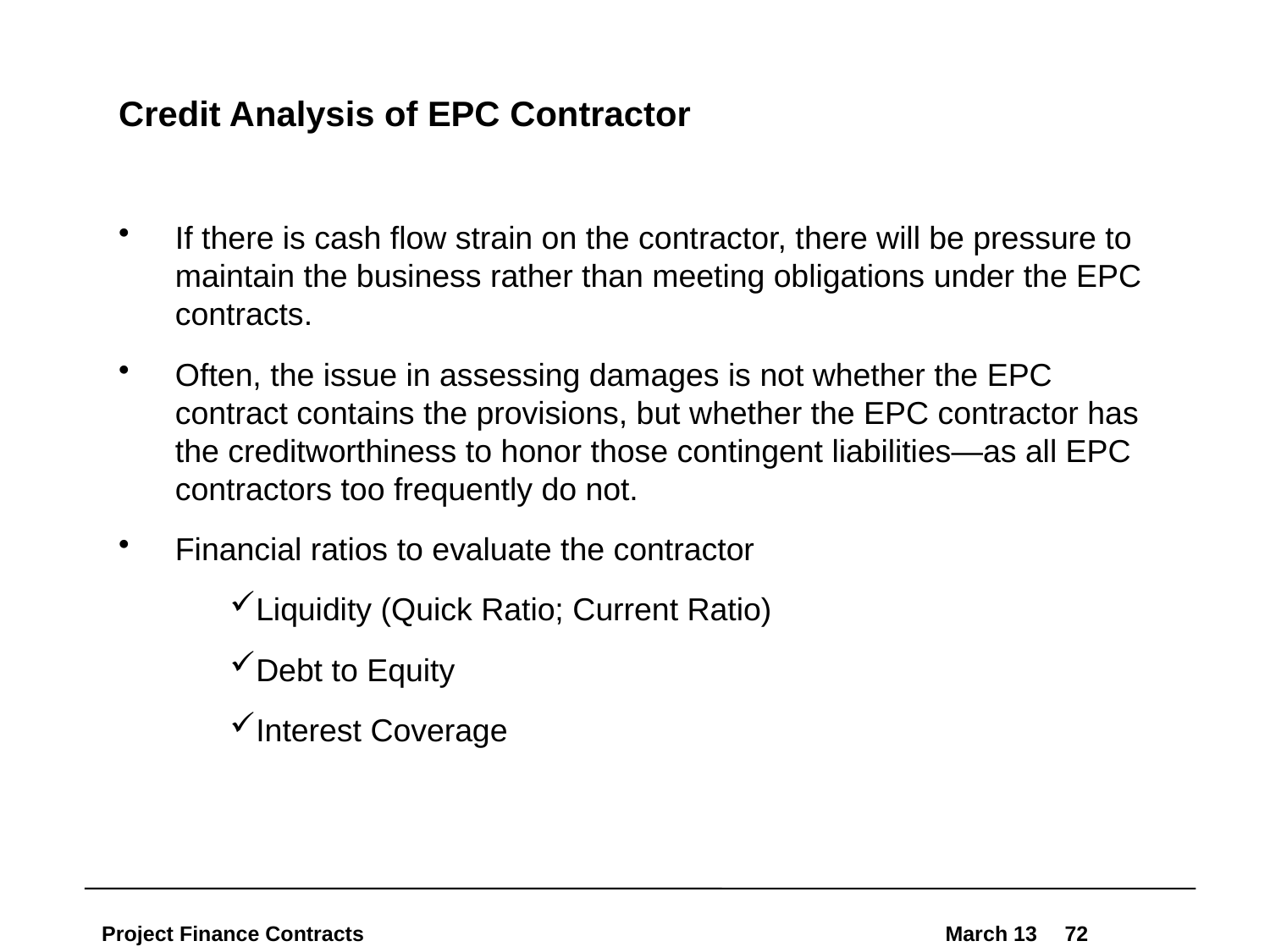

# Credit Analysis of EPC Contractor
If there is cash flow strain on the contractor, there will be pressure to maintain the business rather than meeting obligations under the EPC contracts.
Often, the issue in assessing damages is not whether the EPC contract contains the provisions, but whether the EPC contractor has the creditworthiness to honor those contingent liabilities—as all EPC contractors too frequently do not.
Financial ratios to evaluate the contractor
Liquidity (Quick Ratio; Current Ratio)
Debt to Equity
Interest Coverage